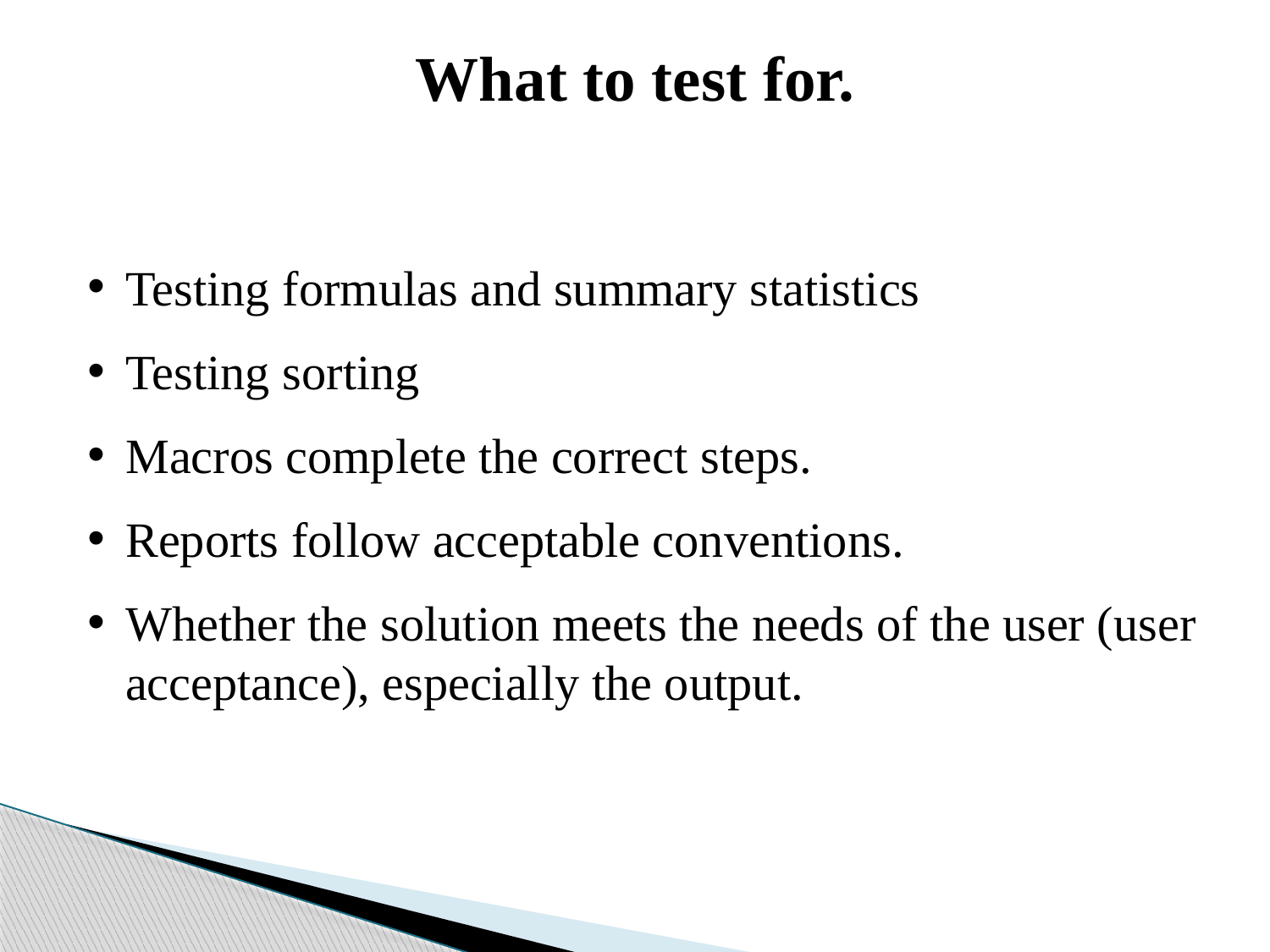

What to test for.

Testing formulas and summary statistics
Testing sorting
Macros complete the correct steps.
Reports follow acceptable conventions.
Whether the solution meets the needs of the user (user acceptance), especially the output.